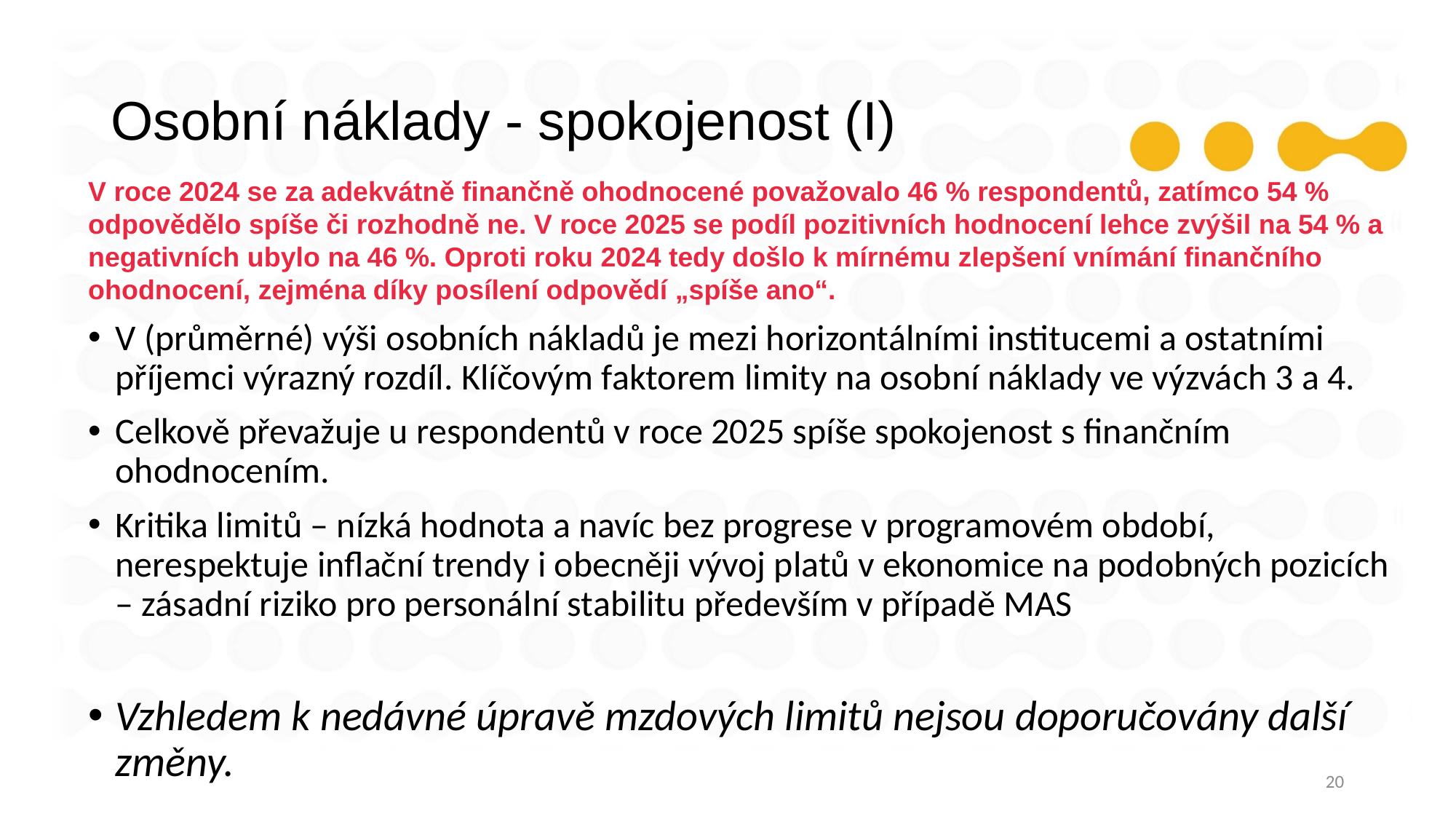

# Osobní náklady - spokojenost (I)
V roce 2024 se za adekvátně finančně ohodnocené považovalo 46 % respondentů, zatímco 54 % odpovědělo spíše či rozhodně ne. V roce 2025 se podíl pozitivních hodnocení lehce zvýšil na 54 % a negativních ubylo na 46 %. Oproti roku 2024 tedy došlo k mírnému zlepšení vnímání finančního ohodnocení, zejména díky posílení odpovědí „spíše ano“.
V (průměrné) výši osobních nákladů je mezi horizontálními institucemi a ostatními příjemci výrazný rozdíl. Klíčovým faktorem limity na osobní náklady ve výzvách 3 a 4.
Celkově převažuje u respondentů v roce 2025 spíše spokojenost s finančním ohodnocením.
Kritika limitů – nízká hodnota a navíc bez progrese v programovém období, nerespektuje inflační trendy i obecněji vývoj platů v ekonomice na podobných pozicích – zásadní riziko pro personální stabilitu především v případě MAS

Vzhledem k nedávné úpravě mzdových limitů nejsou doporučovány další změny.
20